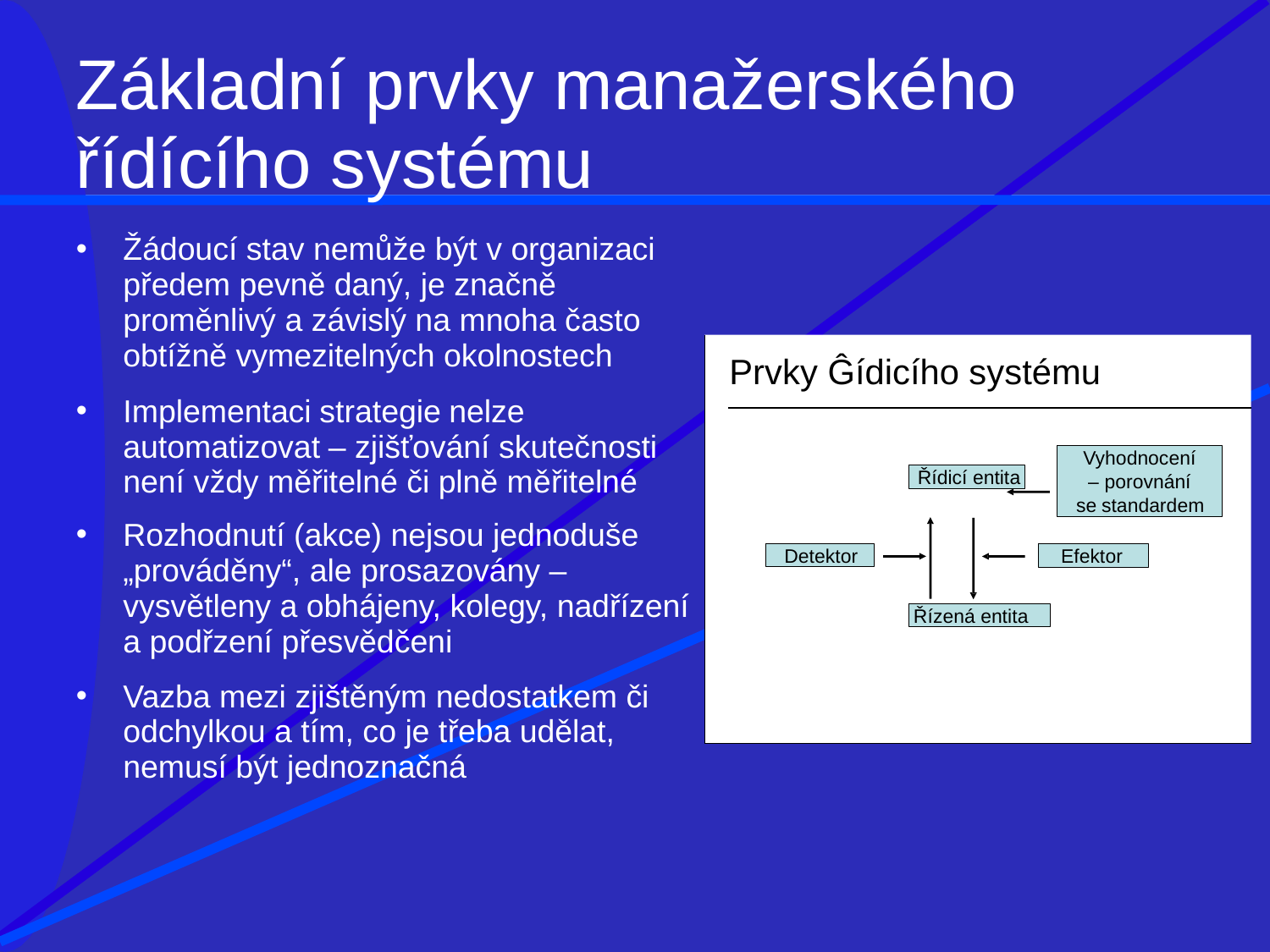

# Základní prvky manažerského řídícího systému
Žádoucí stav nemůže být v organizaci předem pevně daný, je značně proměnlivý a závislý na mnoha často obtížně vymezitelných okolnostech
Implementaci strategie nelze automatizovat – zjišťování skutečnosti není vždy měřitelné či plně měřitelné
Rozhodnutí (akce) nejsou jednoduše
„prováděny“, ale prosazovány – vysvětleny a obhájeny, kolegy, nadřízení a podřzení přesvědčeni
Vazba mezi zjištěným nedostatkem či odchylkou a tím, co je třeba udělat, nemusí být jednoznačná

Prvky Ĝídicího systému

Vyhodnocení
– porovnání
se standardem
Řídicí entita

Detektor
Efektor

Řízená entita